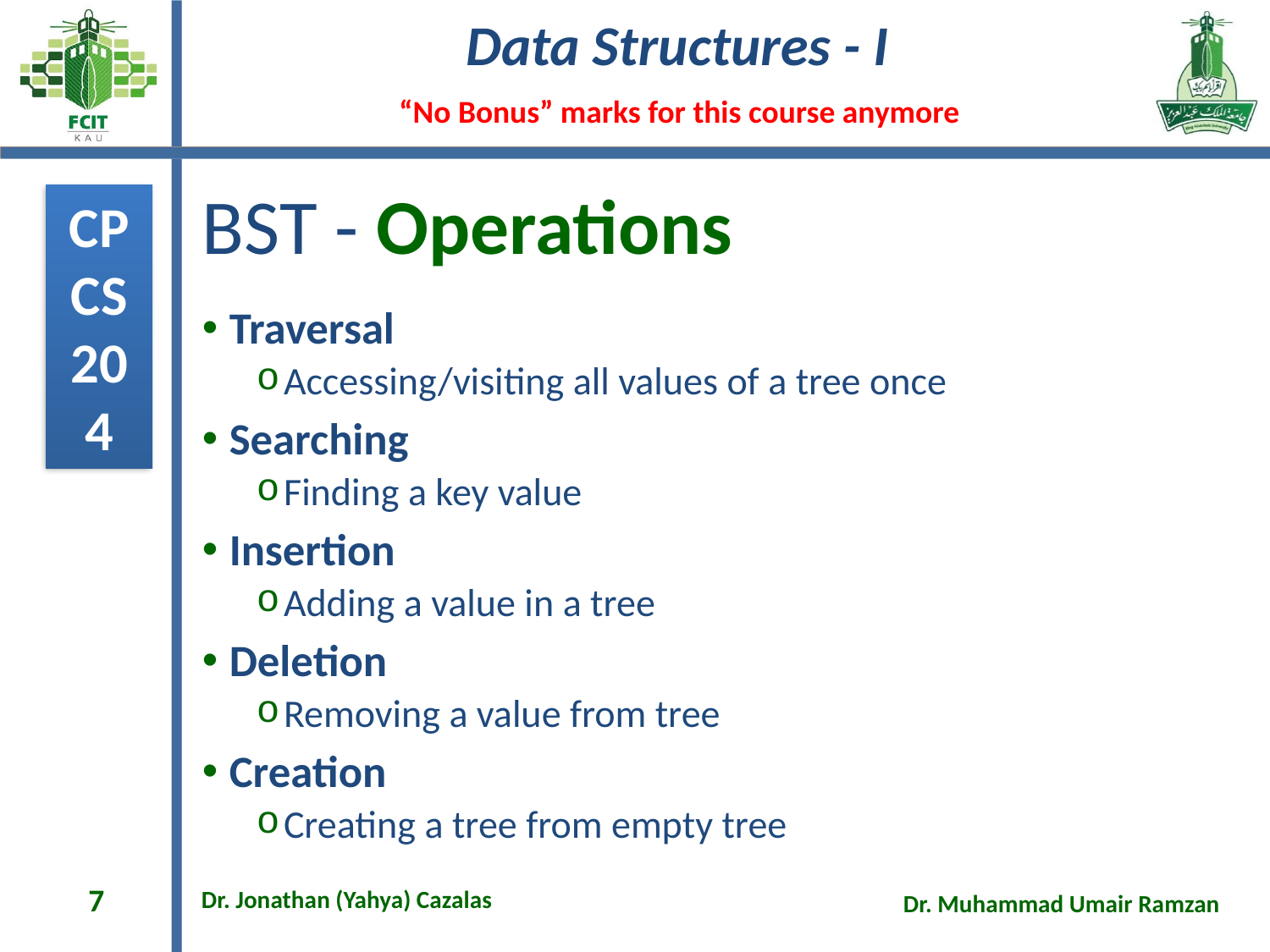

# BST - Operations
Traversal
Accessing/visiting all values of a tree once
Searching
Finding a key value
Insertion
Adding a value in a tree
Deletion
Removing a value from tree
Creation
Creating a tree from empty tree

7